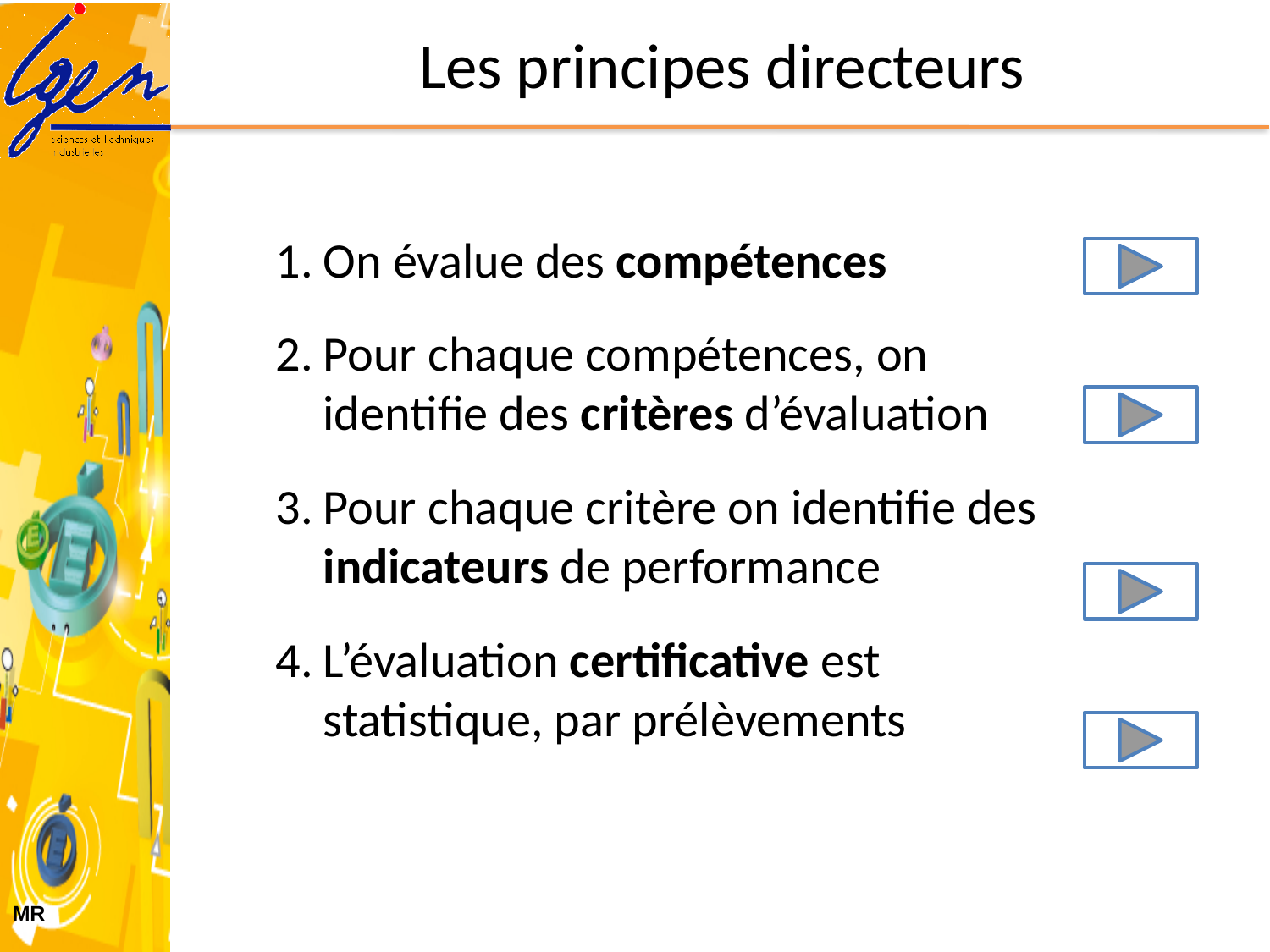

# Les principes directeurs
On évalue des compétences
Pour chaque compétences, on identifie des critères d’évaluation
Pour chaque critère on identifie des indicateurs de performance
L’évaluation certificative est statistique, par prélèvements